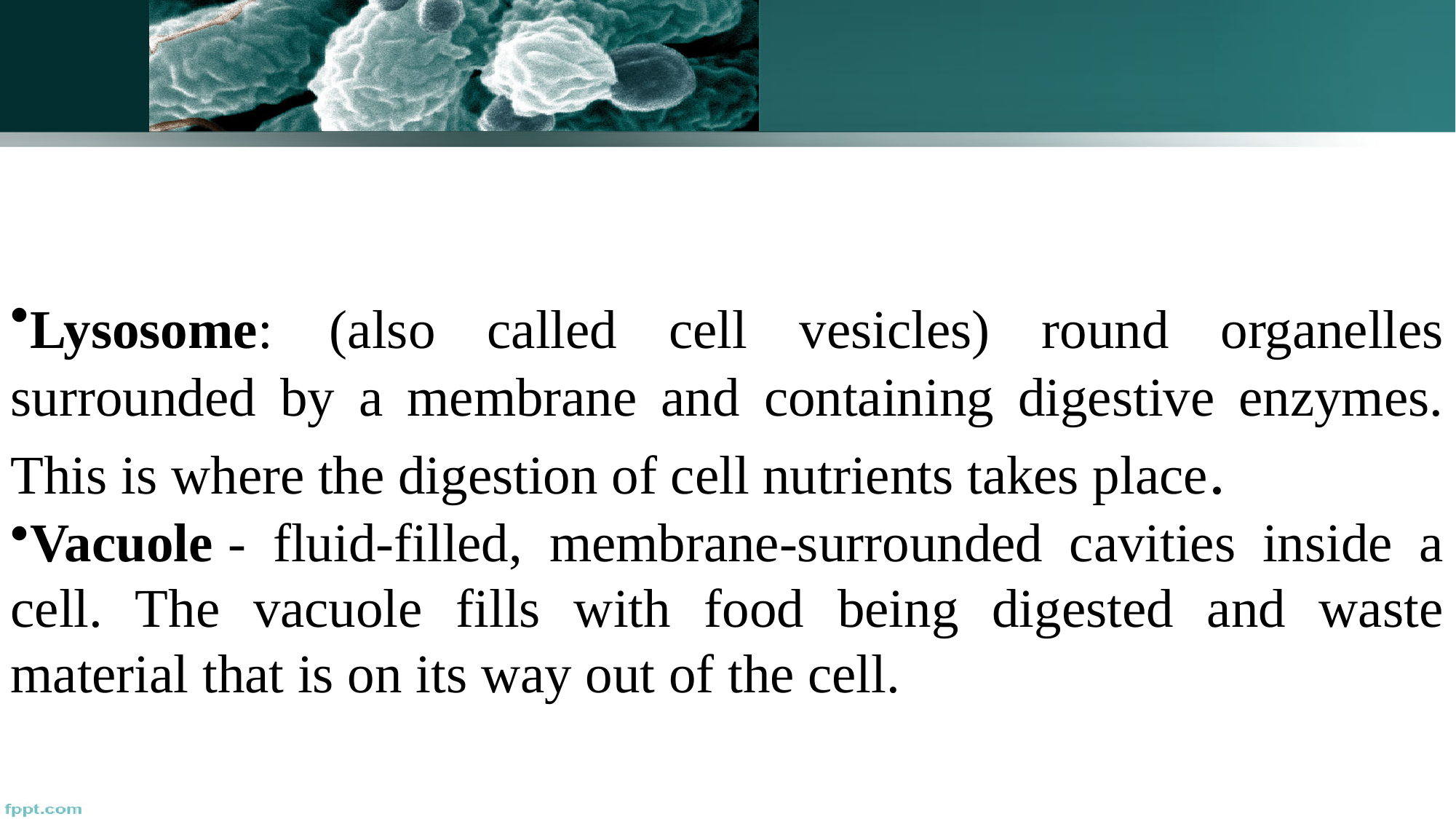

Lysosome: (also called cell vesicles) round organelles surrounded by a membrane and containing digestive enzymes. This is where the digestion of cell nutrients takes place.
Vacuole - fluid-filled, membrane-surrounded cavities inside a cell. The vacuole fills with food being digested and waste material that is on its way out of the cell.